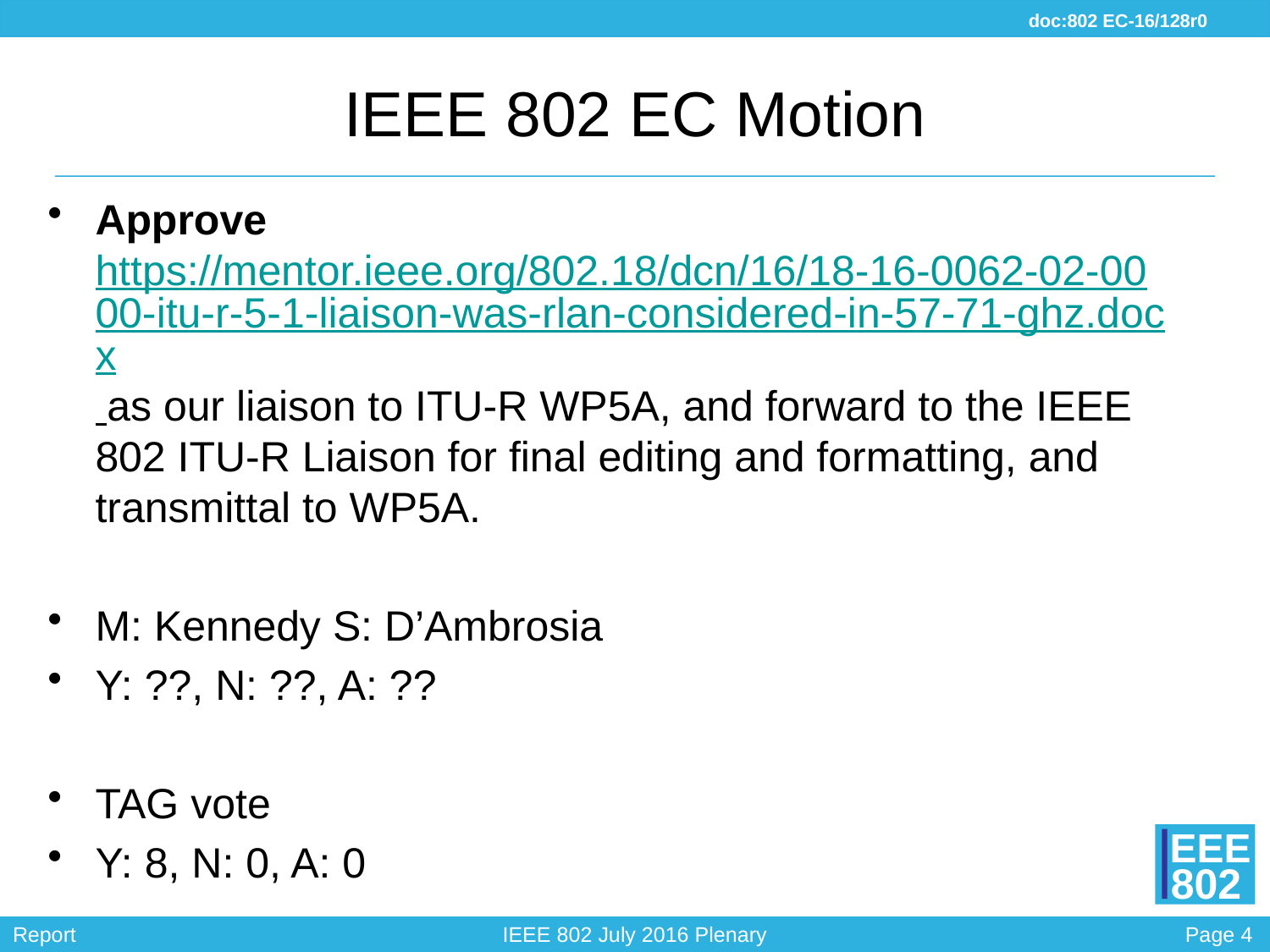

# IEEE 802 EC Motion
Approve https://mentor.ieee.org/802.18/dcn/16/18-16-0062-02-0000-itu-r-5-1-liaison-was-rlan-considered-in-57-71-ghz.docx as our liaison to ITU-R WP5A, and forward to the IEEE 802 ITU-R Liaison for final editing and formatting, and transmittal to WP5A.

M: Kennedy S: D’Ambrosia
Y: ??, N: ??, A: ??

TAG vote
Y: 8, N: 0, A: 0